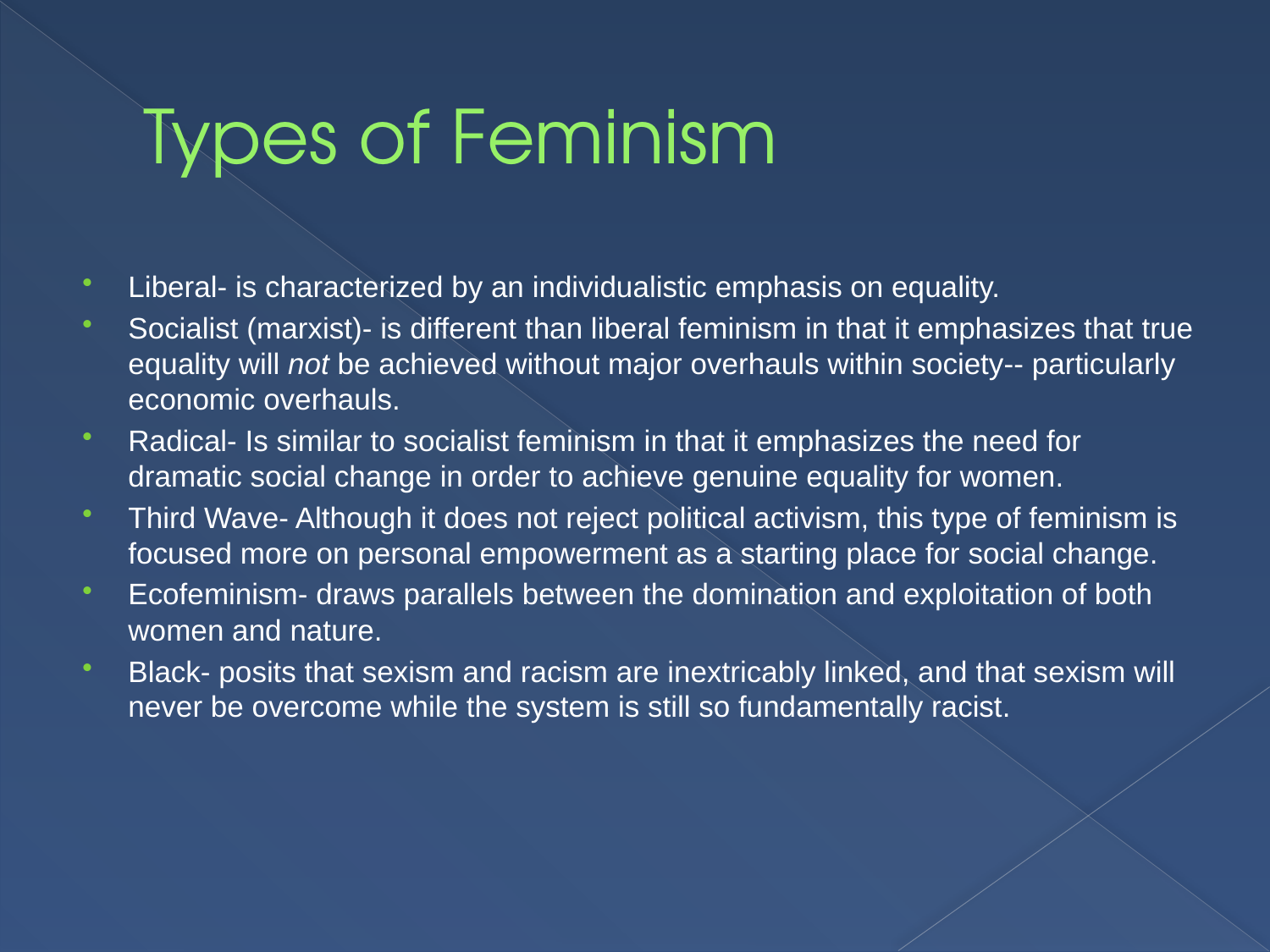

# Types of Feminism
Liberal- is characterized by an individualistic emphasis on equality.
Socialist (marxist)- is different than liberal feminism in that it emphasizes that true equality will not be achieved without major overhauls within society-- particularly economic overhauls.
Radical- Is similar to socialist feminism in that it emphasizes the need for dramatic social change in order to achieve genuine equality for women.
Third Wave- Although it does not reject political activism, this type of feminism is focused more on personal empowerment as a starting place for social change.
Ecofeminism- draws parallels between the domination and exploitation of both women and nature.
Black- posits that sexism and racism are inextricably linked, and that sexism will never be overcome while the system is still so fundamentally racist.